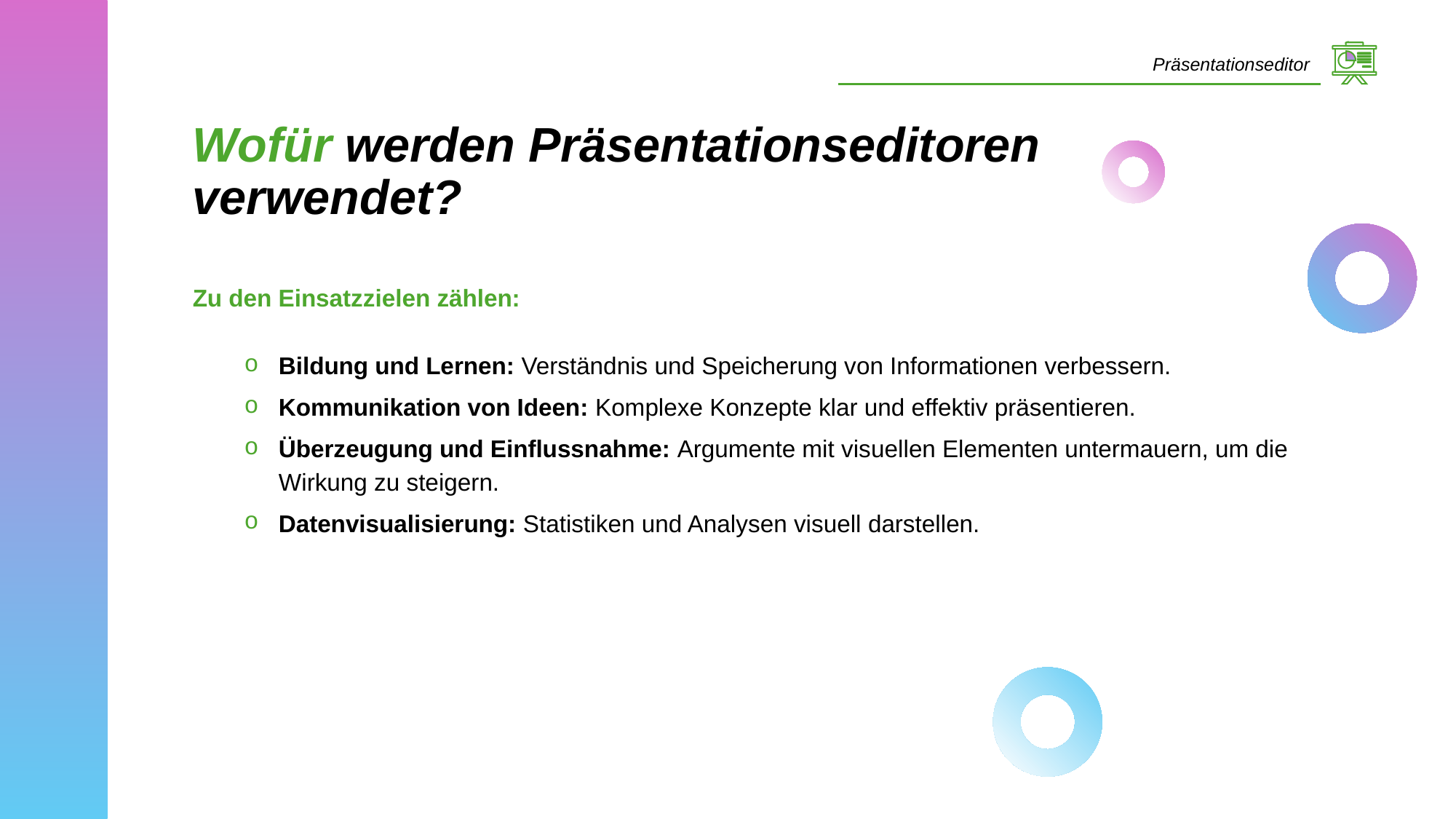

# Wofür werden Präsentationseditoren verwendet?

Zu den Einsatzzielen zählen:
Bildung und Lernen: Verständnis und Speicherung von Informationen verbessern.
Kommunikation von Ideen: Komplexe Konzepte klar und effektiv präsentieren.
Überzeugung und Einflussnahme: Argumente mit visuellen Elementen untermauern, um die Wirkung zu steigern.
Datenvisualisierung: Statistiken und Analysen visuell darstellen.

5